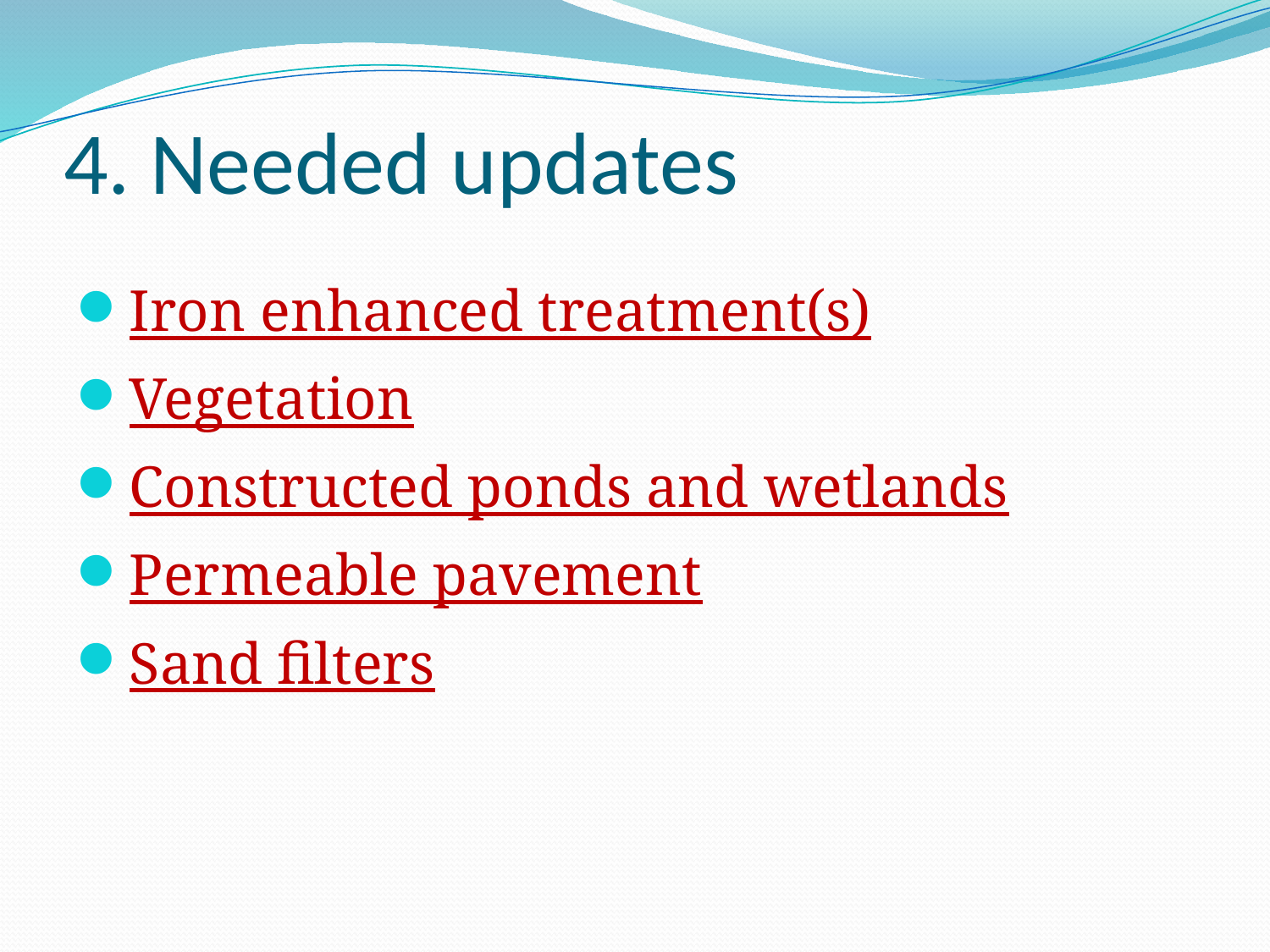

# 4. Needed updates
Iron enhanced treatment(s)
Vegetation
Constructed ponds and wetlands
Permeable pavement
Sand filters